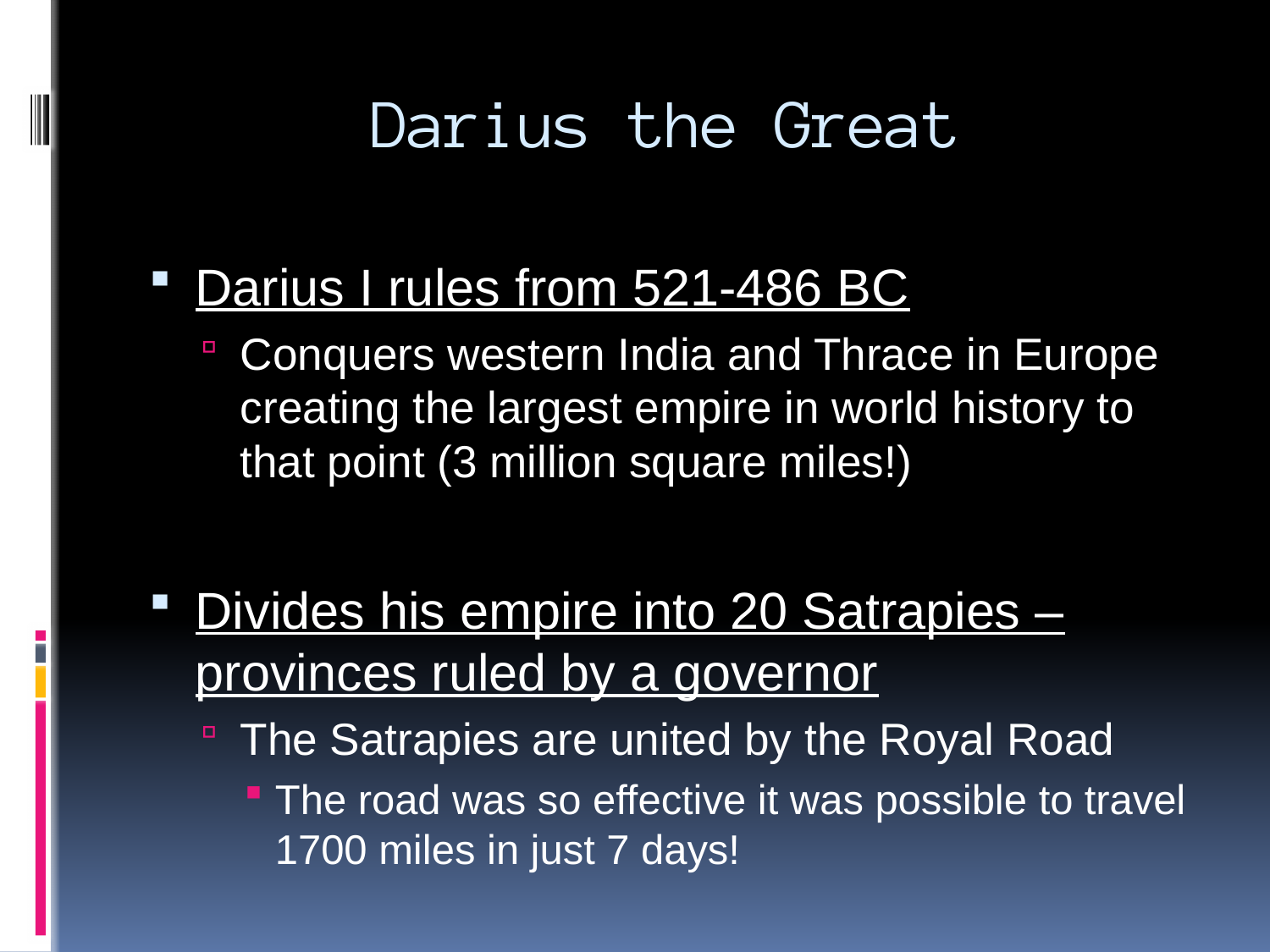

# Darius the Great
Darius I rules from 521-486 BC
Conquers western India and Thrace in Europe creating the largest empire in world history to that point (3 million square miles!)

Divides his empire into 20 Satrapies – provinces ruled by a governor
The Satrapies are united by the Royal Road
The road was so effective it was possible to travel 1700 miles in just 7 days!